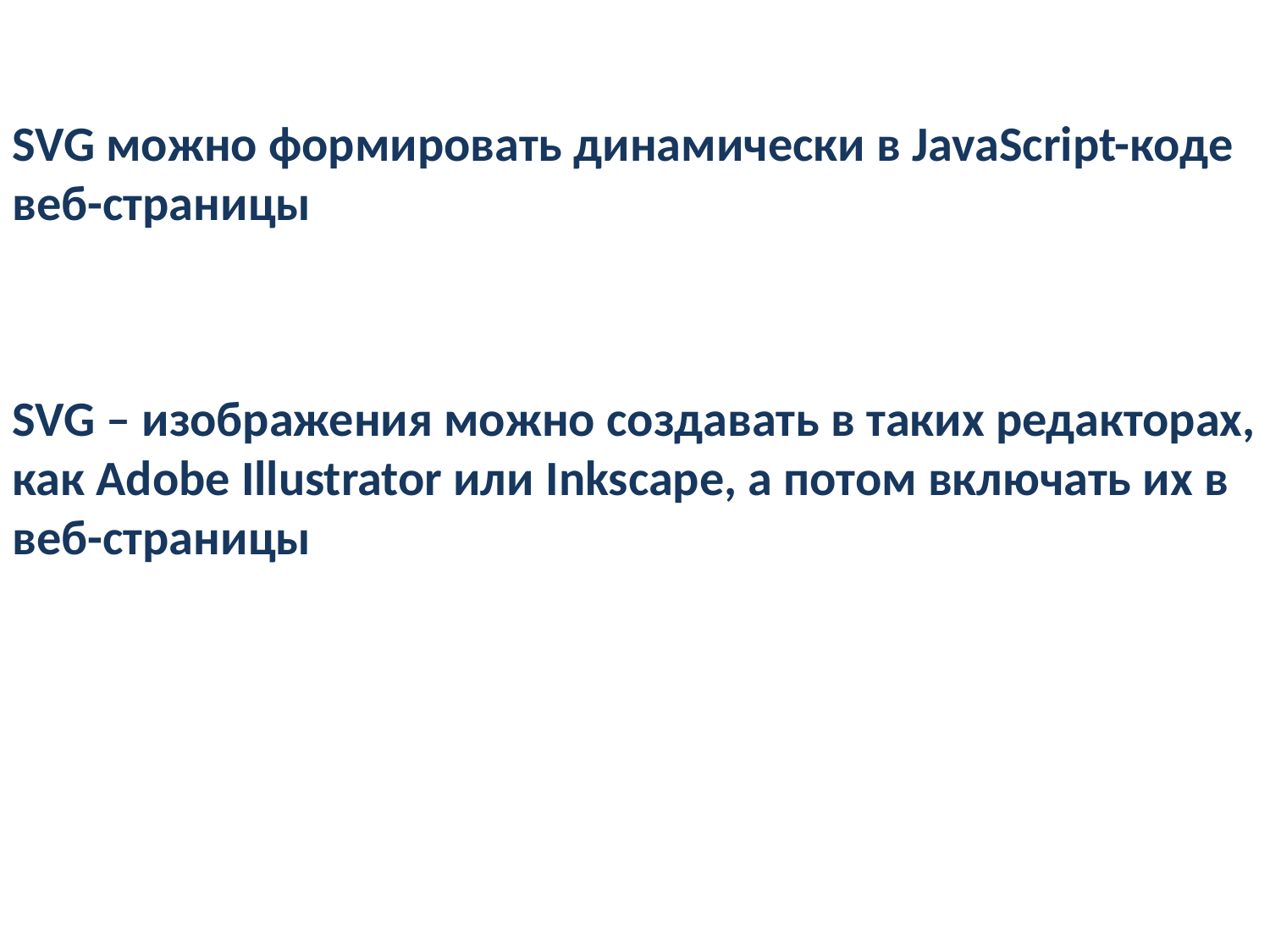

SVG можно формировать динамически в JavaScript-коде веб-страницы
SVG – изображения можно создавать в таких редакторах, как Adobe Illustrator или Inkscape, а потом включать их в веб-страницы